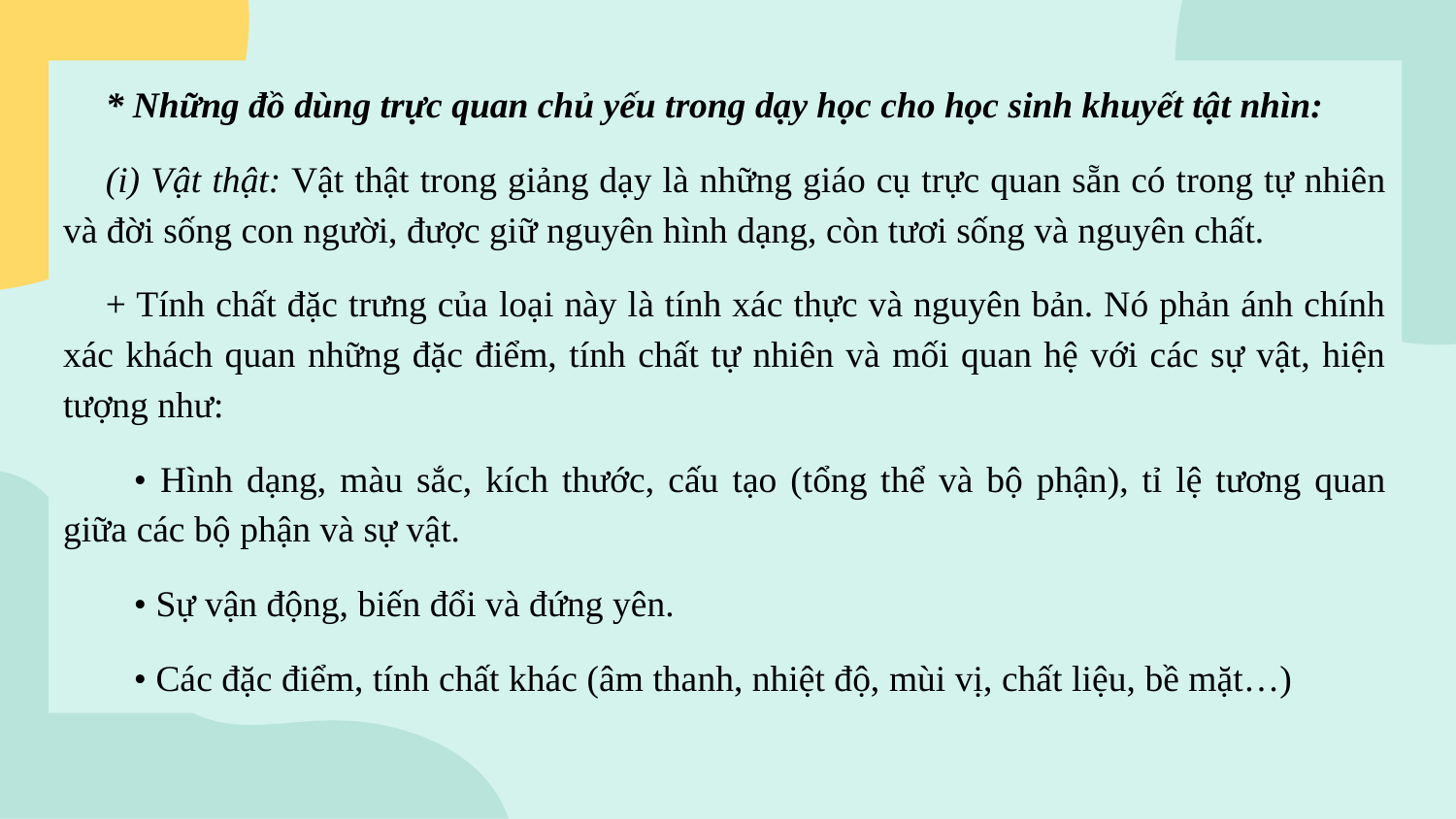

* Những đồ dùng trực quan chủ yếu trong dạy học cho học sinh khuyết tật nhìn:
(i) Vật thật: Vật thật trong giảng dạy là những giáo cụ trực quan sẵn có trong tự nhiên và đời sống con người, được giữ nguyên hình dạng, còn tươi sống và nguyên chất.
+ Tính chất đặc trưng của loại này là tính xác thực và nguyên bản. Nó phản ánh chính xác khách quan những đặc điểm, tính chất tự nhiên và mối quan hệ với các sự vật, hiện tượng như:
• Hình dạng, màu sắc, kích thước, cấu tạo (tổng thể và bộ phận), tỉ lệ tương quan giữa các bộ phận và sự vật.
• Sự vận động, biến đổi và đứng yên.
• Các đặc điểm, tính chất khác (âm thanh, nhiệt độ, mùi vị, chất liệu, bề mặt…)